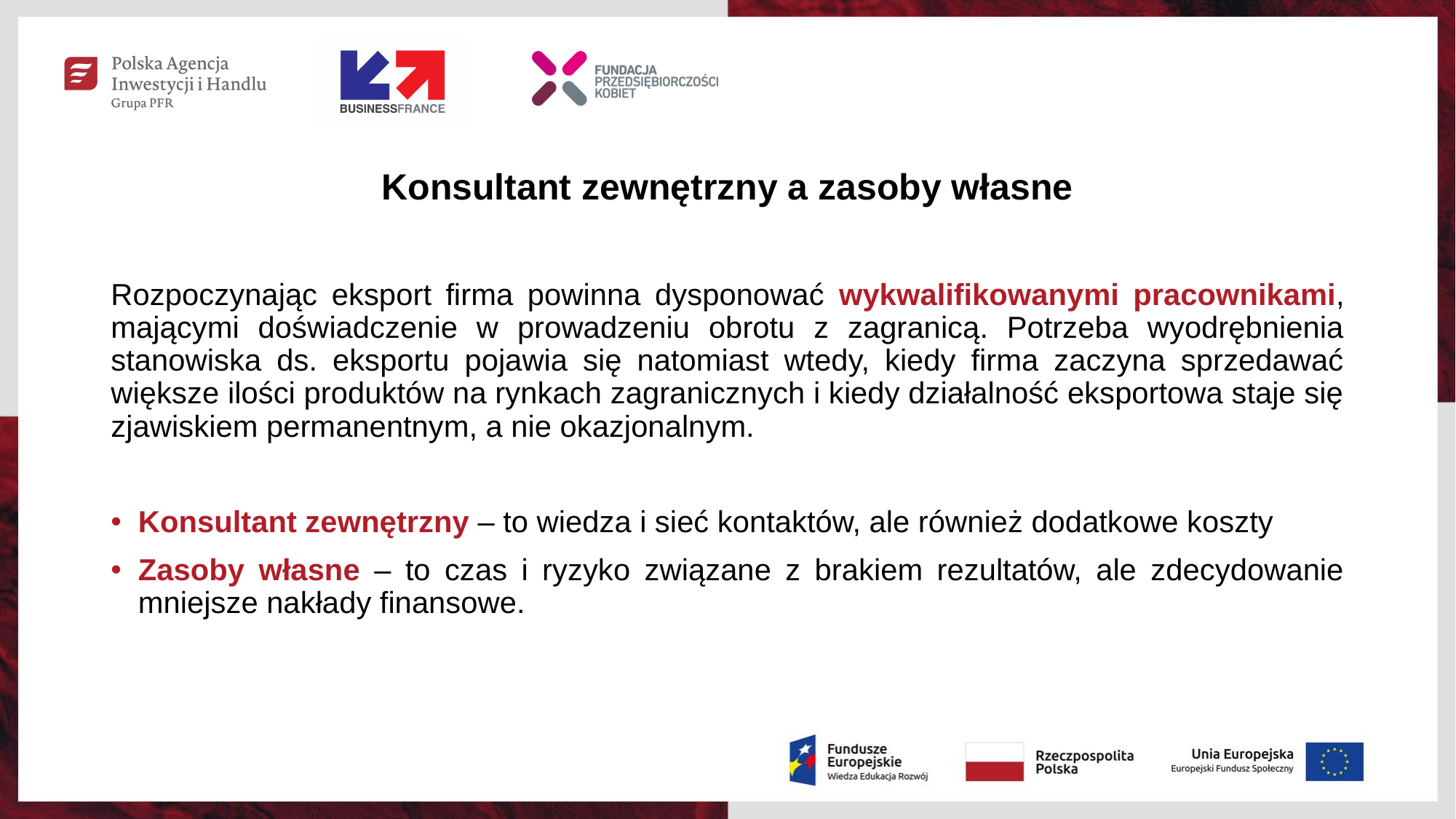

# Konsultant zewnętrzny a zasoby własne

Rozpoczynając eksport firma powinna dysponować wykwalifikowanymi pracownikami, mającymi doświadczenie w prowadzeniu obrotu z zagranicą. Potrzeba wyodrębnienia stanowiska ds. eksportu pojawia się natomiast wtedy, kiedy firma zaczyna sprzedawać większe ilości produktów na rynkach zagranicznych i kiedy działalność eksportowa staje się zjawiskiem permanentnym, a nie okazjonalnym.

Konsultant zewnętrzny – to wiedza i sieć kontaktów, ale również dodatkowe koszty
Zasoby własne – to czas i ryzyko związane z brakiem rezultatów, ale zdecydowanie mniejsze nakłady finansowe.